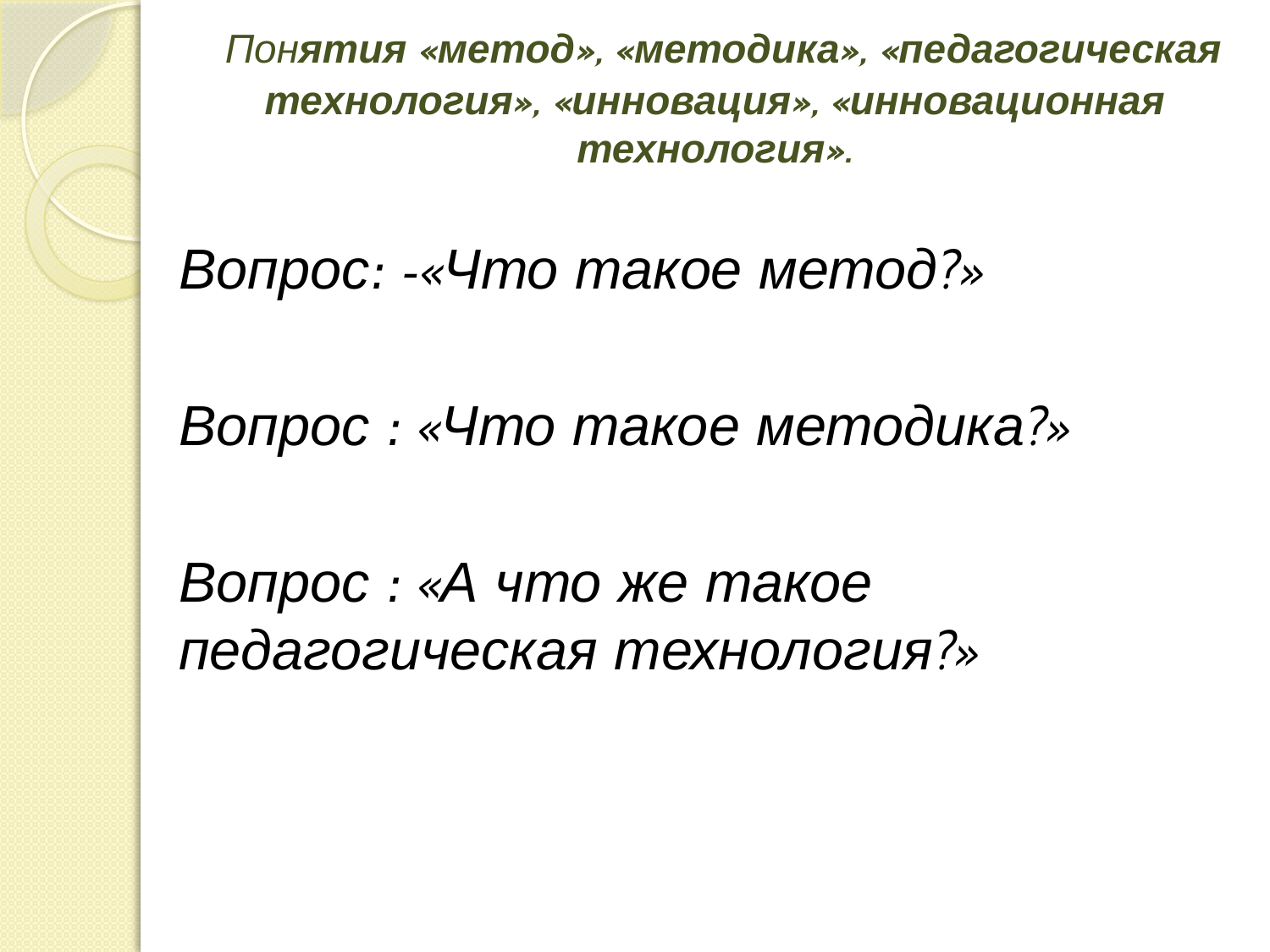

# Понятия «метод», «методика», «педагогическая технология», «инновация», «инновационная технология».
Вопрос: -«Что такое метод?»

Вопрос : «Что такое методика?»

Вопрос : «А что же такое педагогическая технология?»